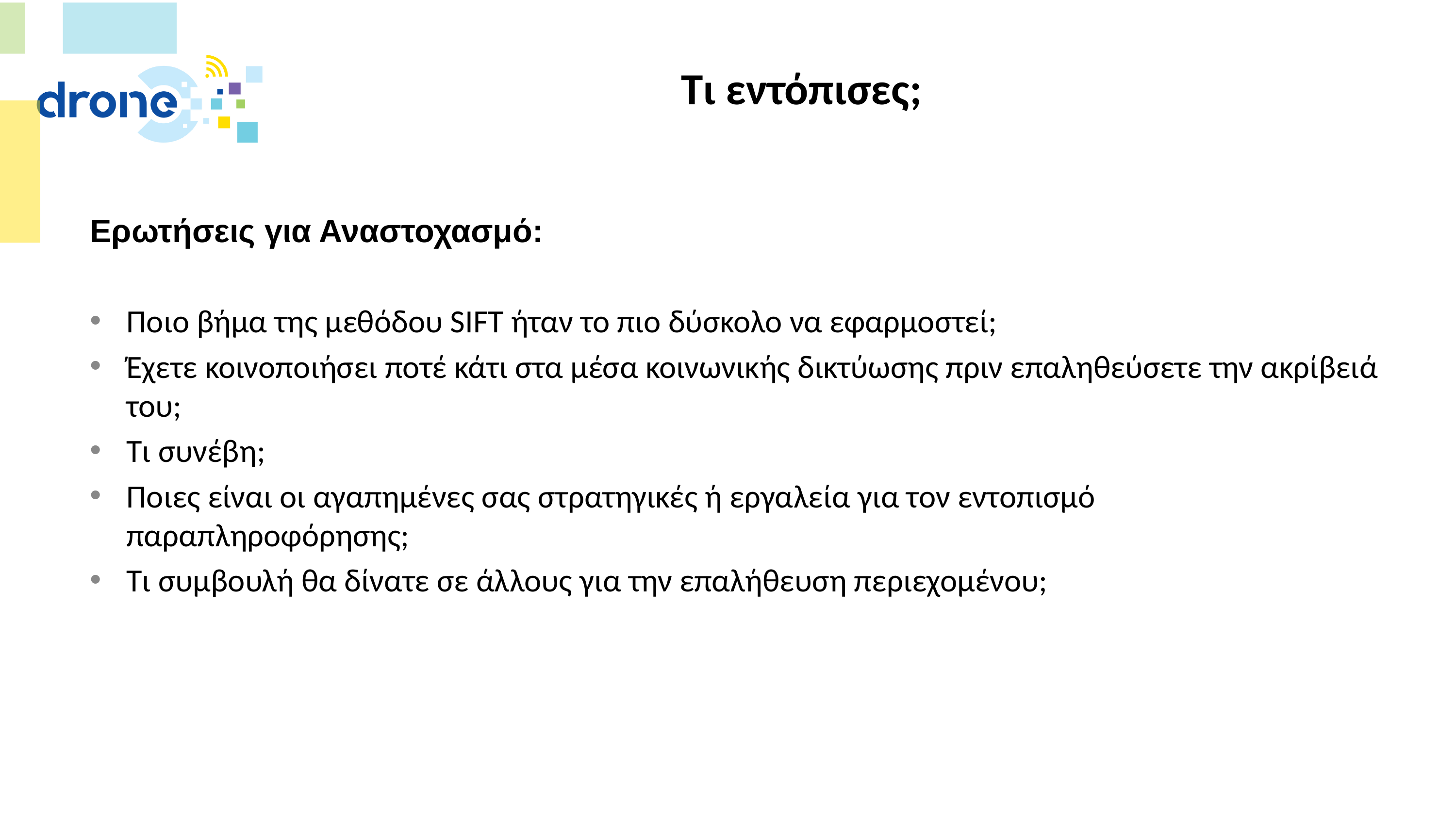

# Τι εντόπισες;

Ερωτήσεις για Αναστοχασμό:

Ποιο βήμα της μεθόδου SIFT ήταν το πιο δύσκολο να εφαρμοστεί;
Έχετε κοινοποιήσει ποτέ κάτι στα μέσα κοινωνικής δικτύωσης πριν επαληθεύσετε την ακρίβειά του;
Τι συνέβη;
Ποιες είναι οι αγαπημένες σας στρατηγικές ή εργαλεία για τον εντοπισμό παραπληροφόρησης;
Τι συμβουλή θα δίνατε σε άλλους για την επαλήθευση περιεχομένου;